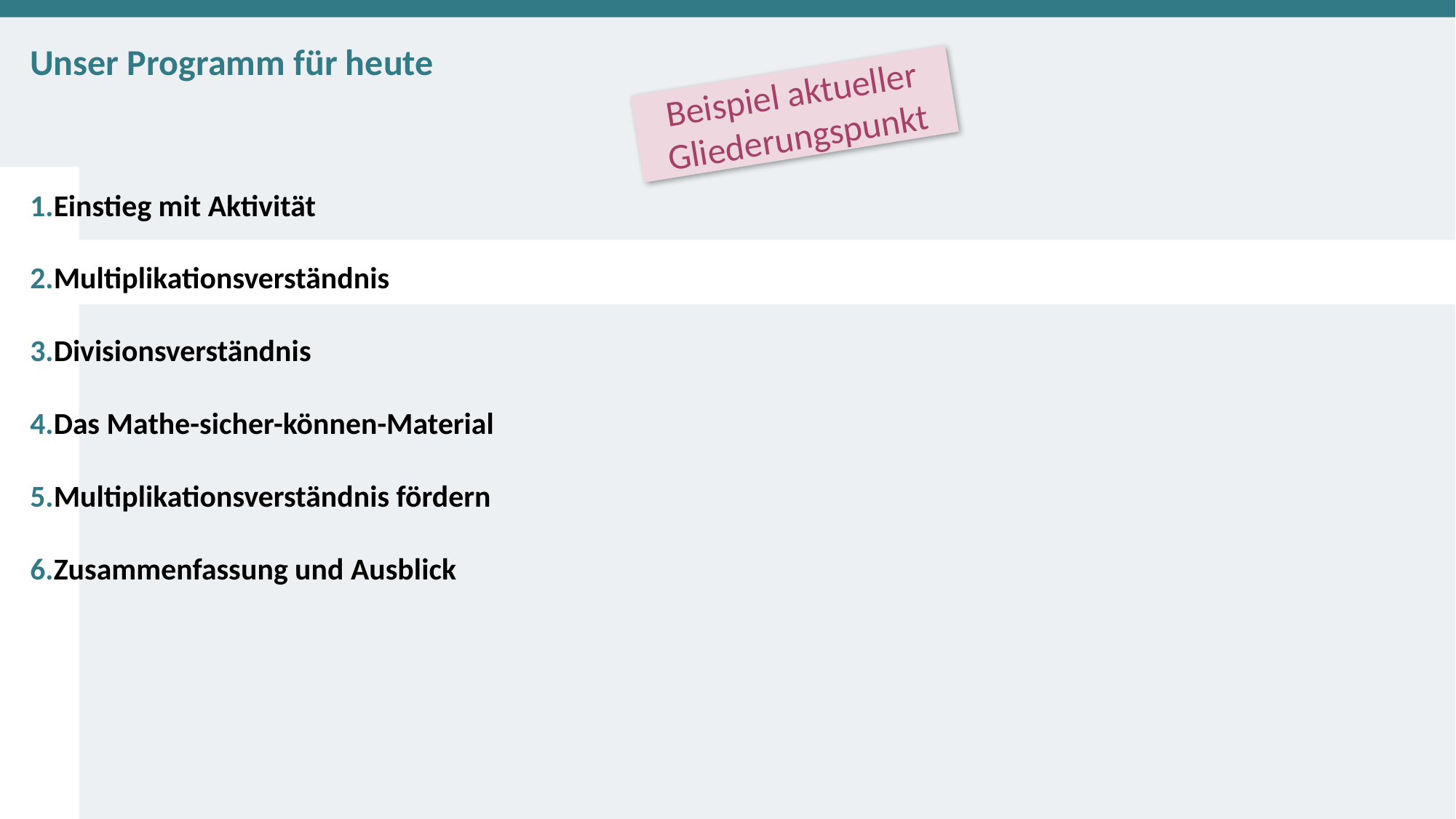

Beispiel aktueller
Gliederungspunkt
Einstieg mit Aktivität
Multiplikationsverständnis
Divisionsverständnis
Das Mathe-sicher-können-Material
Multiplikationsverständnis fördern
Zusammenfassung und Ausblick